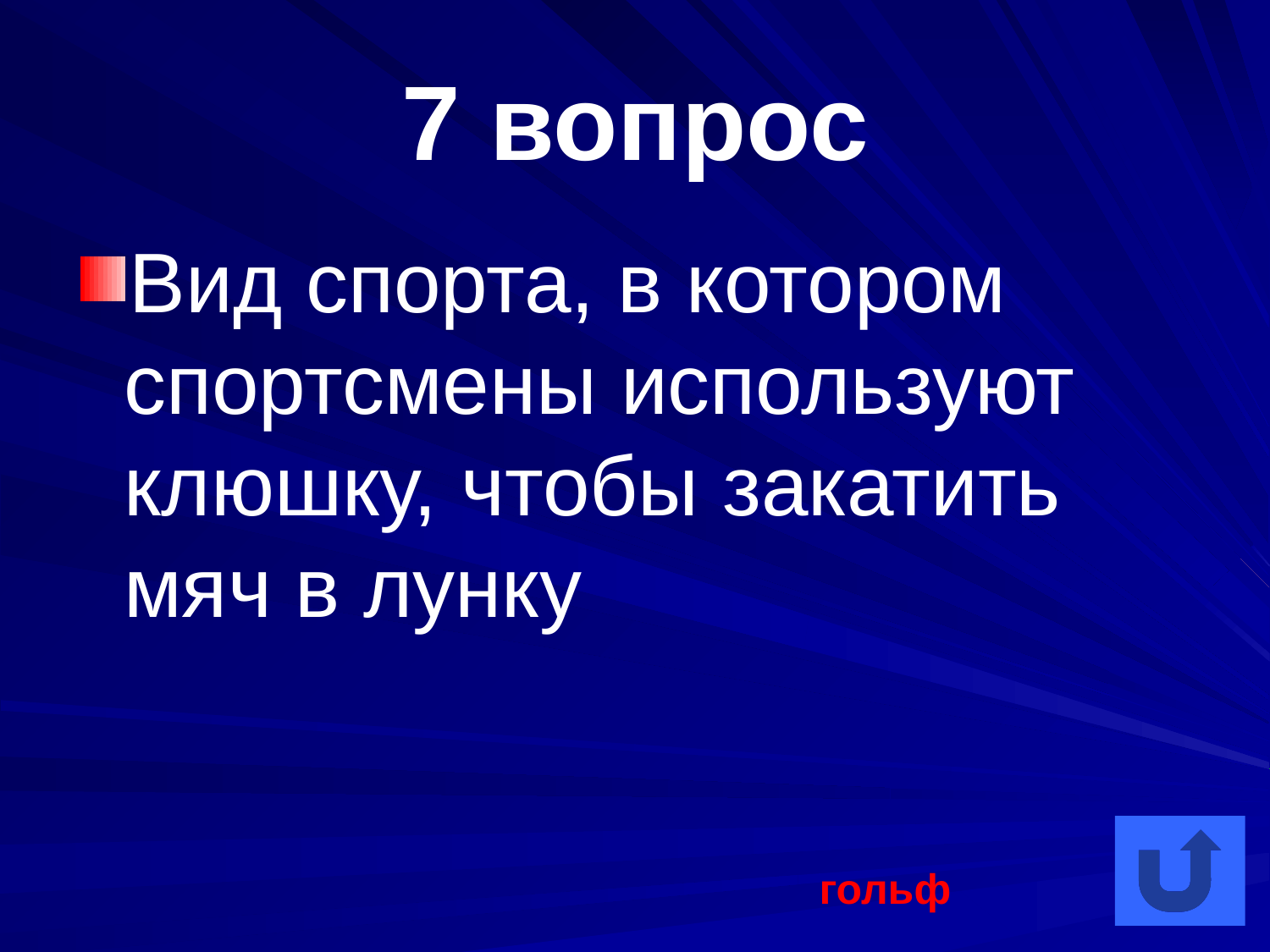

# 7 вопрос
Вид спорта, в котором спортсмены используют клюшку, чтобы закатить мяч в лунку

гольф